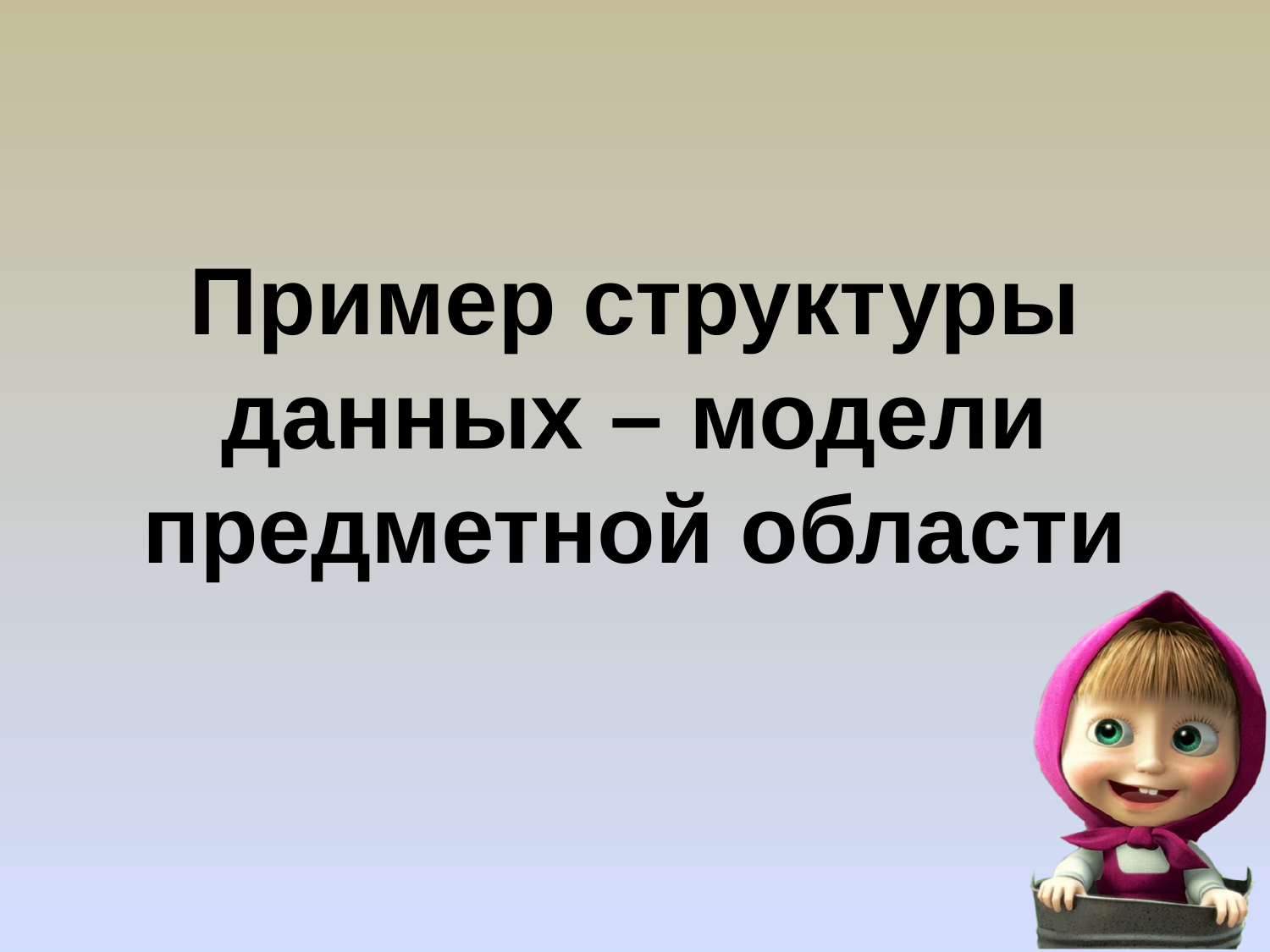

# Пример структуры данных – модели предметной области